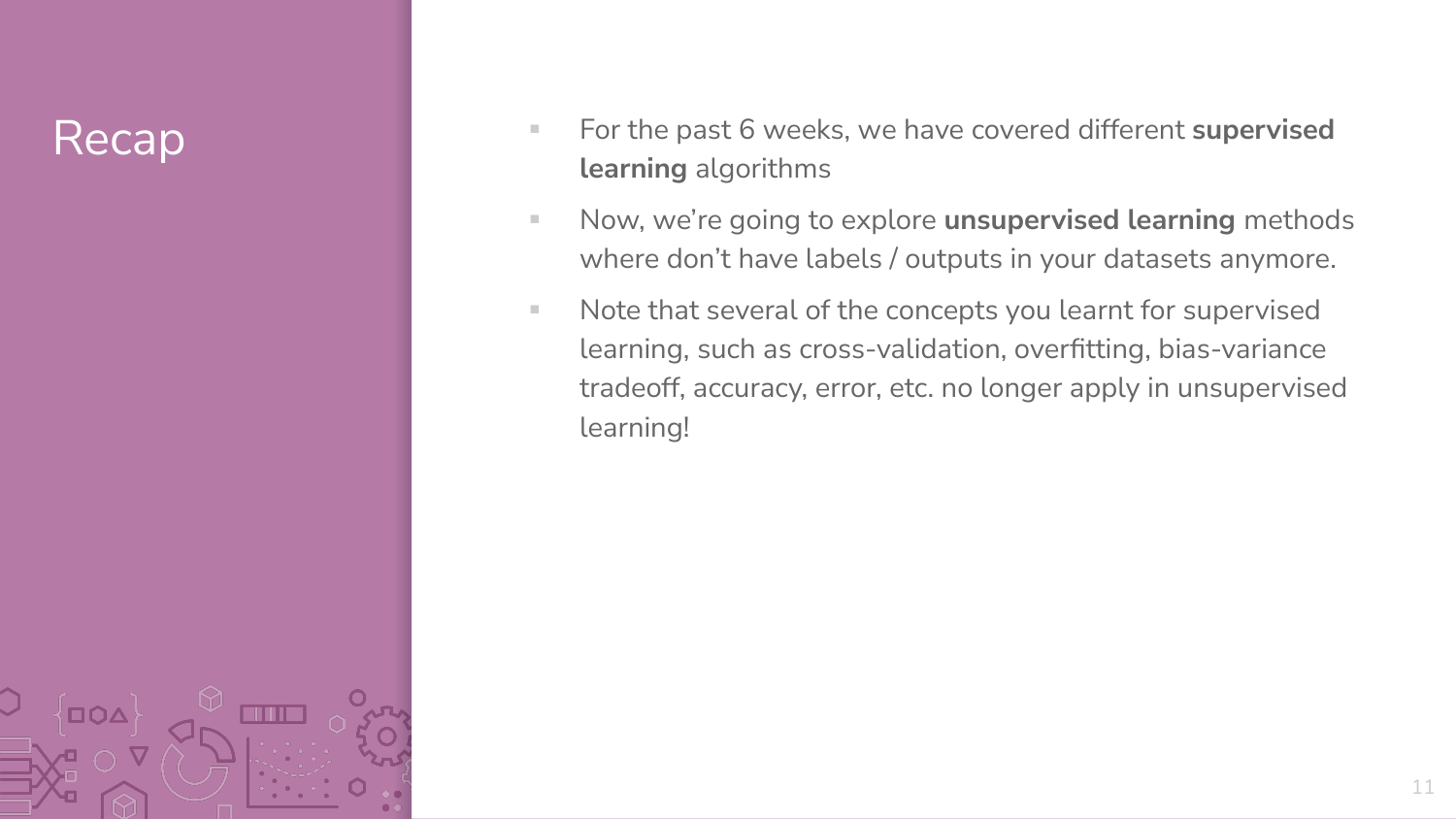

# Recap
For the past 6 weeks, we have covered different supervised learning algorithms
Now, we’re going to explore unsupervised learning methods where don’t have labels / outputs in your datasets anymore.
Note that several of the concepts you learnt for supervised learning, such as cross-validation, overfitting, bias-variance tradeoff, accuracy, error, etc. no longer apply in unsupervised learning!
11